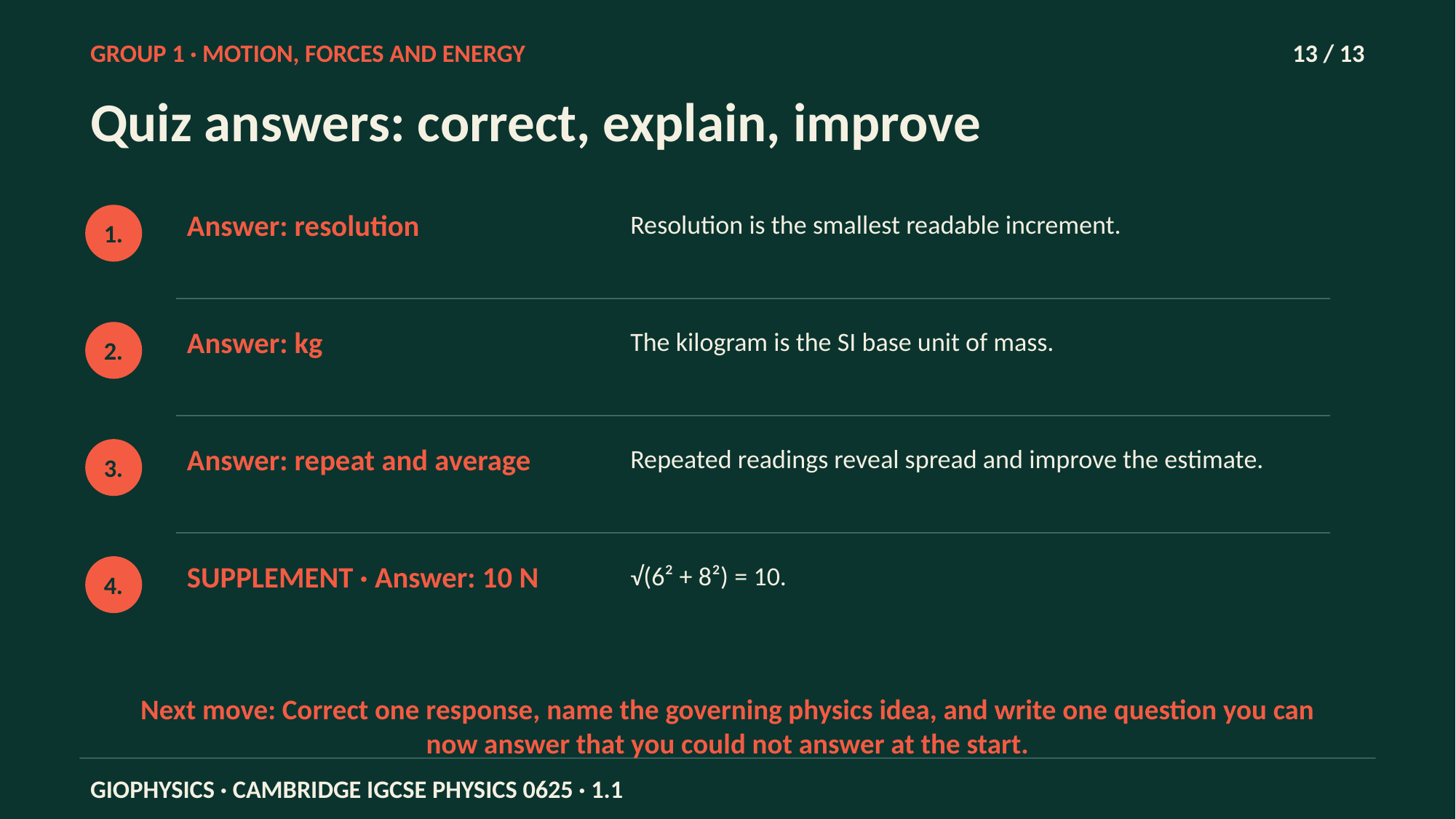

GROUP 1 · MOTION, FORCES AND ENERGY
13 / 13
Quiz answers: correct, explain, improve
Answer: resolution
Resolution is the smallest readable increment.

1.

Answer: kg
The kilogram is the SI base unit of mass.

2.

Answer: repeat and average
Repeated readings reveal spread and improve the estimate.

3.

SUPPLEMENT · Answer: 10 N
√(6² + 8²) = 10.

4.
Next move: Correct one response, name the governing physics idea, and write one question you can now answer that you could not answer at the start.

GIOPHYSICS · CAMBRIDGE IGCSE PHYSICS 0625 · 1.1